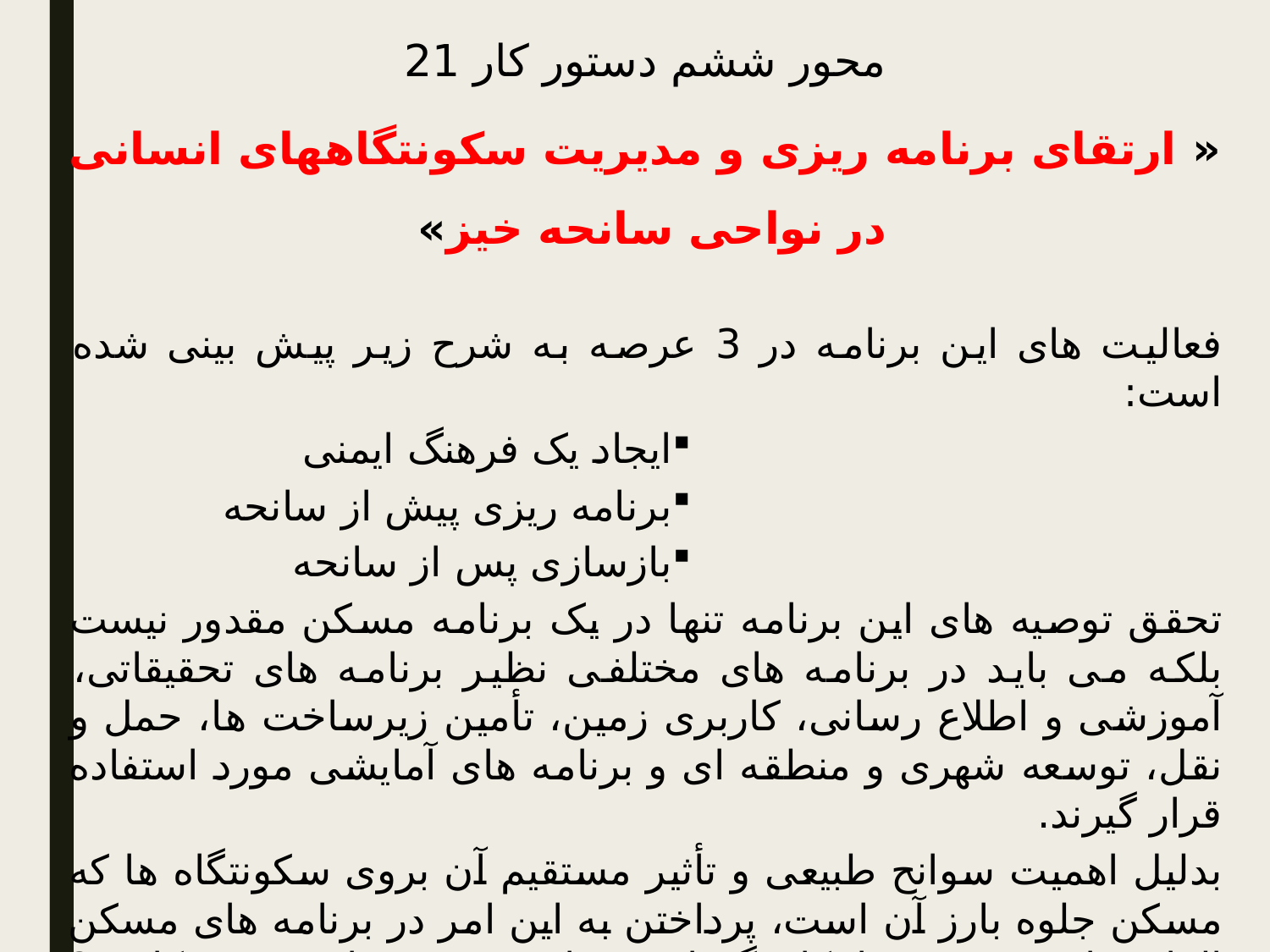

محور ششم دستور کار 21
« ارتقای برنامه ریزی و مدیریت سکونتگاههای انسانی در نواحی سانحه خیز»

فعالیت های این برنامه در 3 عرصه به شرح زیر پیش بینی شده است:
ایجاد یک فرهنگ ایمنی
برنامه ریزی پیش از سانحه
بازسازی پس از سانحه
تحقق توصیه های این برنامه تنها در یک برنامه مسکن مقدور نیست بلکه می باید در برنامه های مختلفی نظیر برنامه های تحقیقاتی، آموزشی و اطلاع رسانی، کاربری زمین، تأمین زیرساخت ها، حمل و نقل، توسعه شهری و منطقه ای و برنامه های آمایشی مورد استفاده قرار گیرند.
بدلیل اهمیت سوانح طبیعی و تأثیر مستقیم آن بروی سکونتگاه ها که مسکن جلوه بارز آن است، پرداختن به این امر در برنامه های مسکن الزامی است، هرچند امکان گنجاندن تمامی توصیه های دستور کار 21 در زمینه ارتقای برنامه ریزی و مدیریت سکونتگاه های انسانی در نواحی سانح خیز در برنامه های مسکن وجود ندارد.
با توجه به ایران یکی از سانحه خیزترین کشورهای دنیاست ولی در برنامه دوم مسکن به این امر توجهی نشده است و از آن می توان به عنوان یک نقطه ضعف بزرگ یاد کرد.